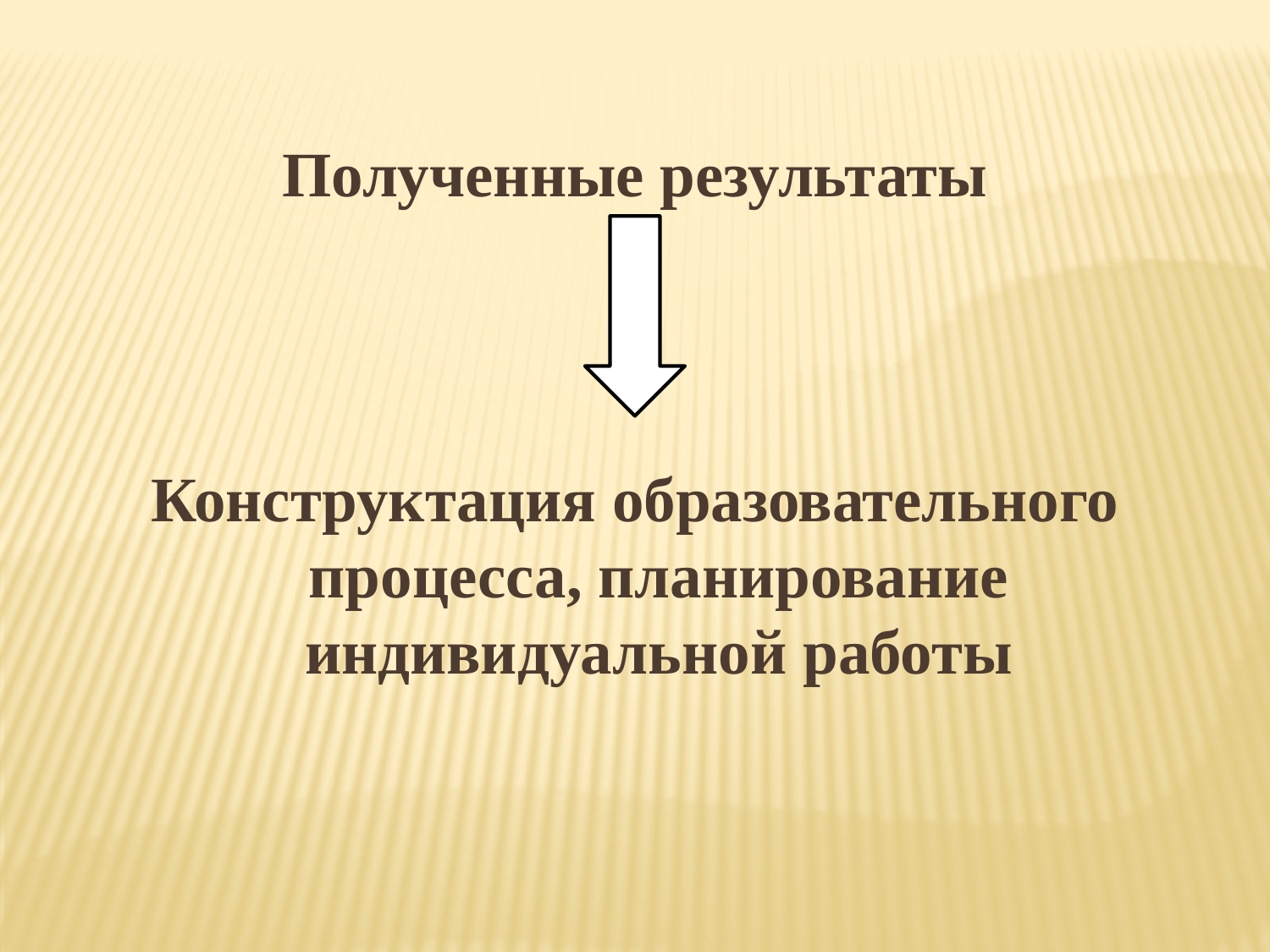

Полученные результаты

Конструктация образовательного процесса, планирование индивидуальной работы